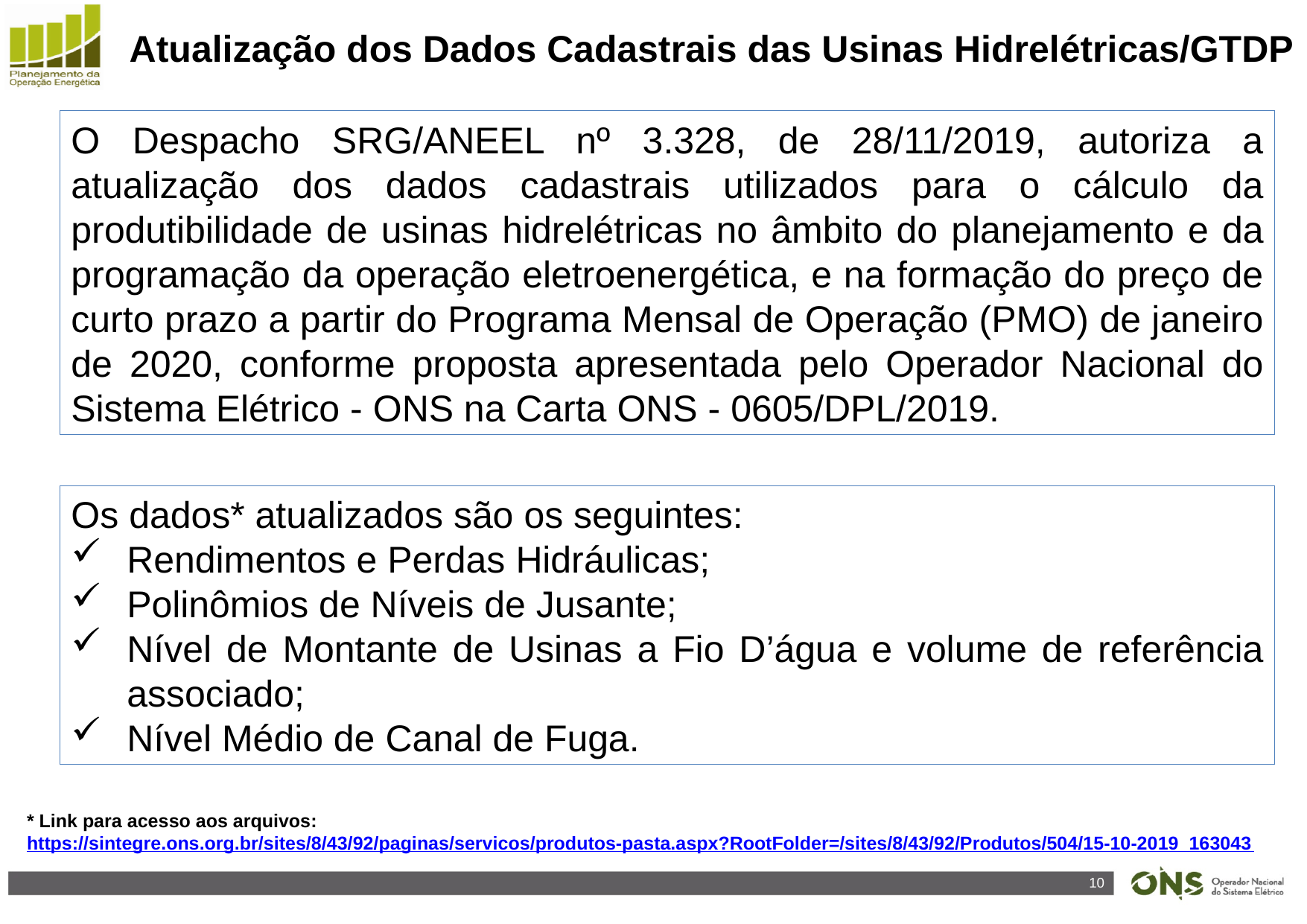

Atualização dos Dados Cadastrais das Usinas Hidrelétricas/GTDP
O Despacho SRG/ANEEL nº 3.328, de 28/11/2019, autoriza a atualização dos dados cadastrais utilizados para o cálculo da produtibilidade de usinas hidrelétricas no âmbito do planejamento e da programação da operação eletroenergética, e na formação do preço de curto prazo a partir do Programa Mensal de Operação (PMO) de janeiro de 2020, conforme proposta apresentada pelo Operador Nacional do Sistema Elétrico - ONS na Carta ONS - 0605/DPL/2019.
Os dados* atualizados são os seguintes:
Rendimentos e Perdas Hidráulicas;
Polinômios de Níveis de Jusante;
Nível de Montante de Usinas a Fio D’água e volume de referência associado;
Nível Médio de Canal de Fuga.
* Link para acesso aos arquivos:
https://sintegre.ons.org.br/sites/8/43/92/paginas/servicos/produtos-pasta.aspx?RootFolder=/sites/8/43/92/Produtos/504/15-10-2019_163043